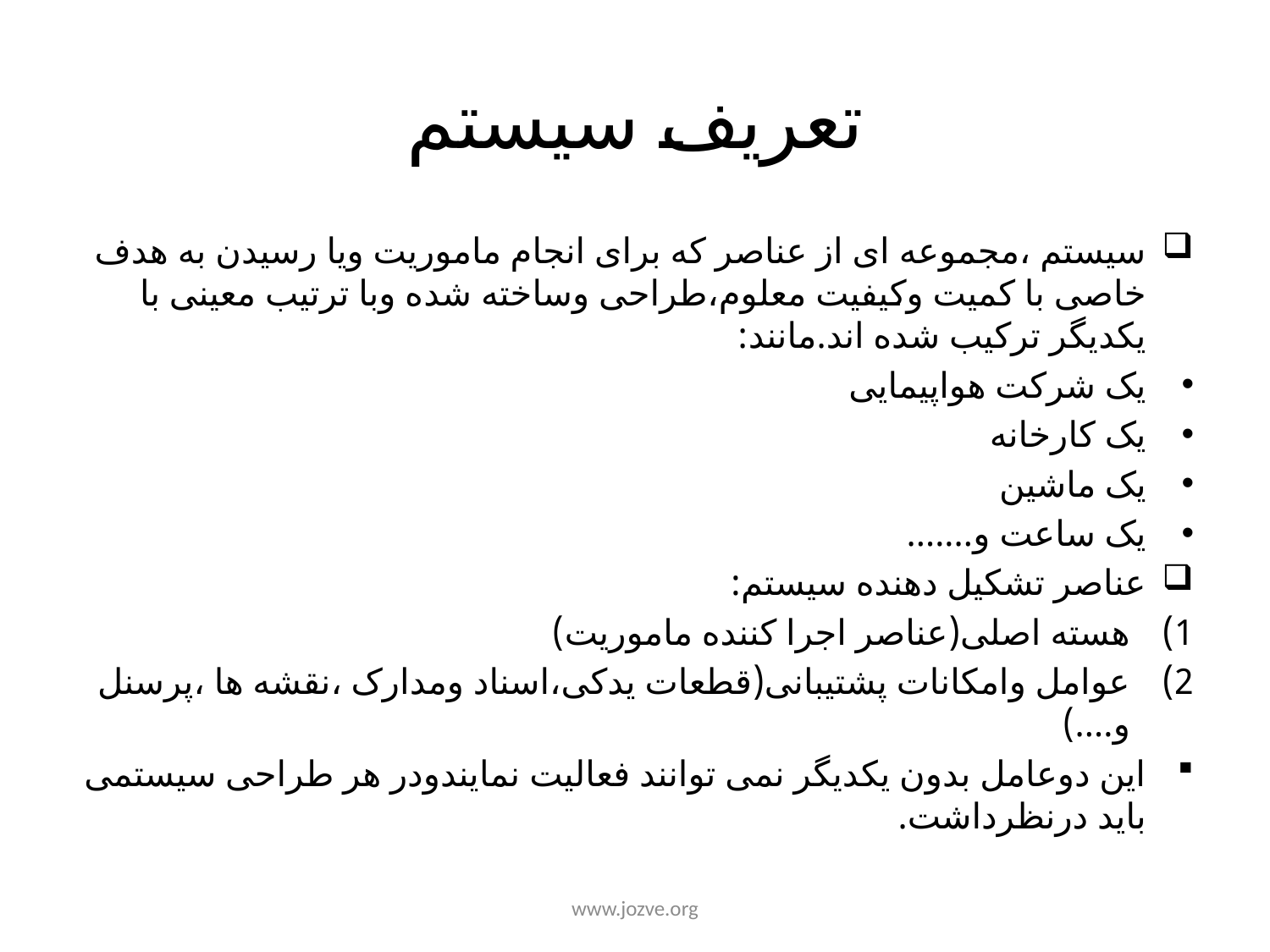

# تعریف سیستم
سیستم ،مجموعه ای از عناصر که برای انجام ماموریت ویا رسیدن به هدف خاصی با کمیت وکیفیت معلوم،طراحی وساخته شده وبا ترتیب معینی با یکدیگر ترکیب شده اند.مانند:
یک شرکت هواپیمایی
یک کارخانه
یک ماشین
یک ساعت و.......
عناصر تشکیل دهنده سیستم:
هسته اصلی(عناصر اجرا کننده ماموریت)
عوامل وامکانات پشتیبانی(قطعات یدکی،اسناد ومدارک ،نقشه ها ،پرسنل و....)
این دوعامل بدون یکدیگر نمی توانند فعالیت نمایندودر هر طراحی سیستمی باید درنظرداشت.
www.jozve.org